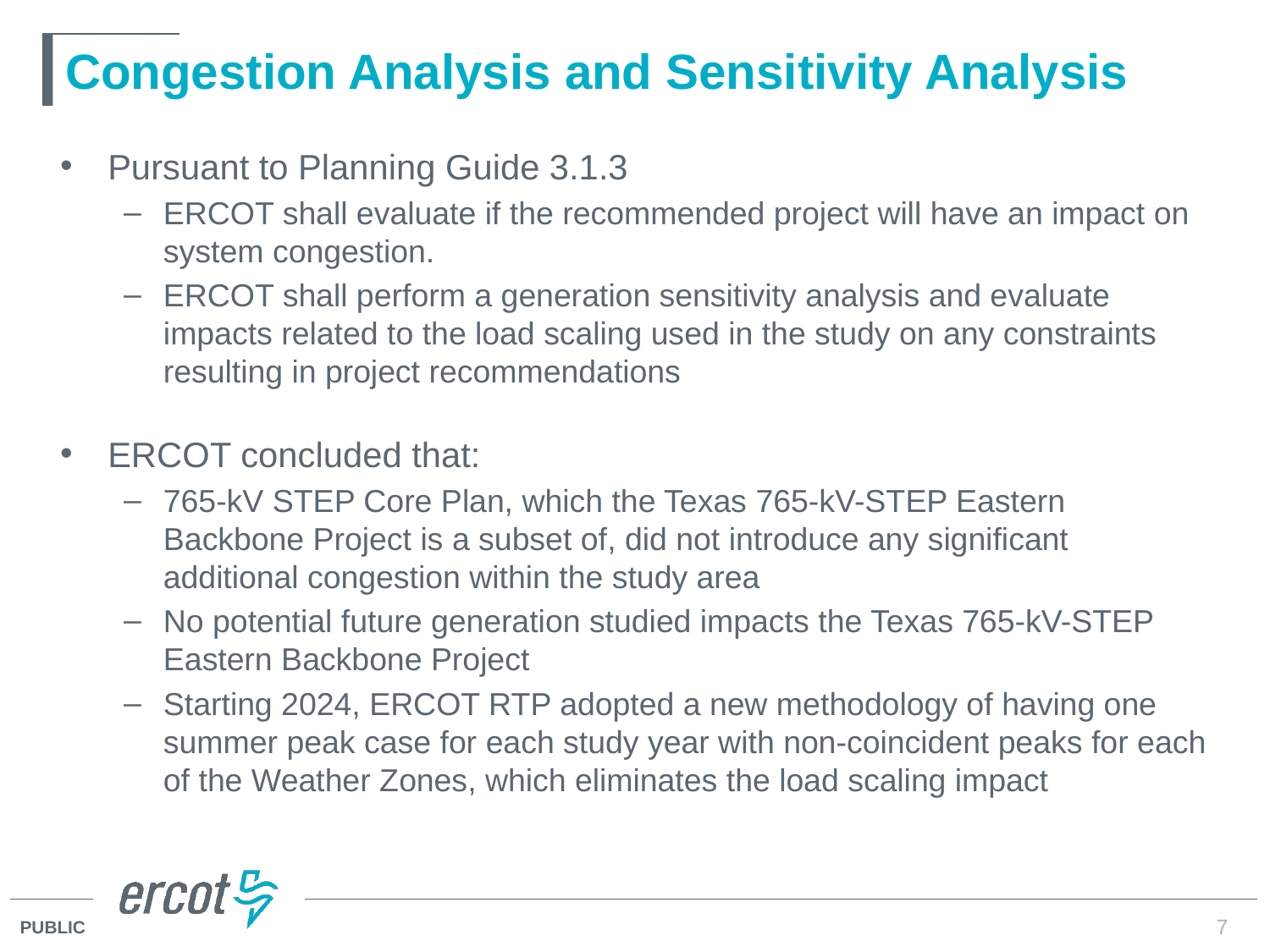

# Congestion Analysis and Sensitivity Analysis
Pursuant to Planning Guide 3.1.3
ERCOT shall evaluate if the recommended project will have an impact on system congestion.
ERCOT shall perform a generation sensitivity analysis and evaluate impacts related to the load scaling used in the study on any constraints resulting in project recommendations
ERCOT concluded that:
765-kV STEP Core Plan, which the Texas 765-kV-STEP Eastern Backbone Project is a subset of, did not introduce any significant additional congestion within the study area
No potential future generation studied impacts the Texas 765-kV-STEP Eastern Backbone Project
Starting 2024, ERCOT RTP adopted a new methodology of having one summer peak case for each study year with non-coincident peaks for each of the Weather Zones, which eliminates the load scaling impact
7